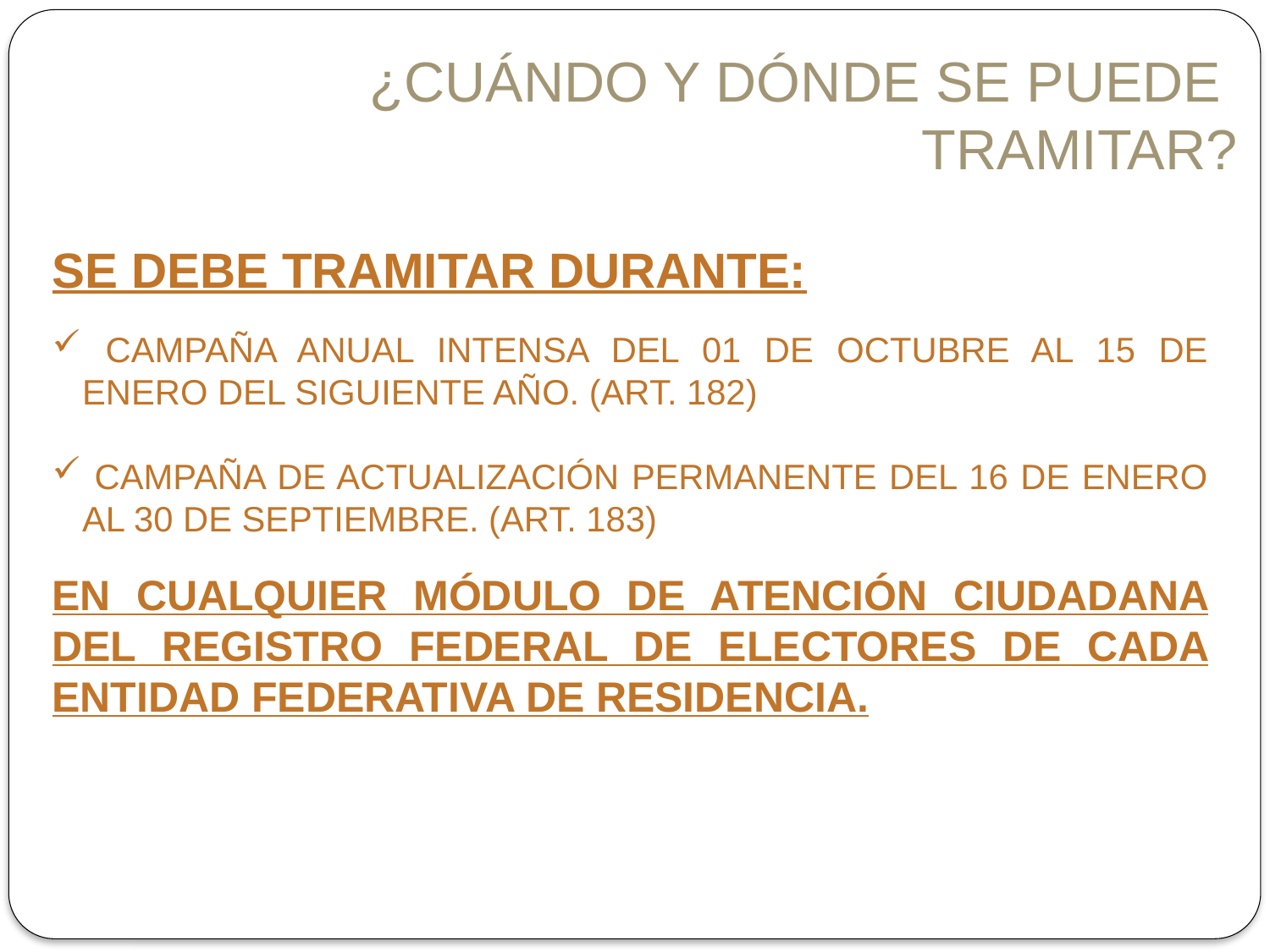

¿CUÁNDO Y DÓNDE SE PUEDE
TRAMITAR?
SE DEBE TRAMITAR DURANTE:

 CAMPAÑA ANUAL INTENSA DEL 01 DE OCTUBRE AL 15 DE ENERO DEL SIGUIENTE AÑO. (ART. 182)

 CAMPAÑA DE ACTUALIZACIÓN PERMANENTE DEL 16 DE ENERO AL 30 DE SEPTIEMBRE. (ART. 183)

EN CUALQUIER MÓDULO DE ATENCIÓN CIUDADANA DEL REGISTRO FEDERAL DE ELECTORES DE CADA ENTIDAD FEDERATIVA DE RESIDENCIA.